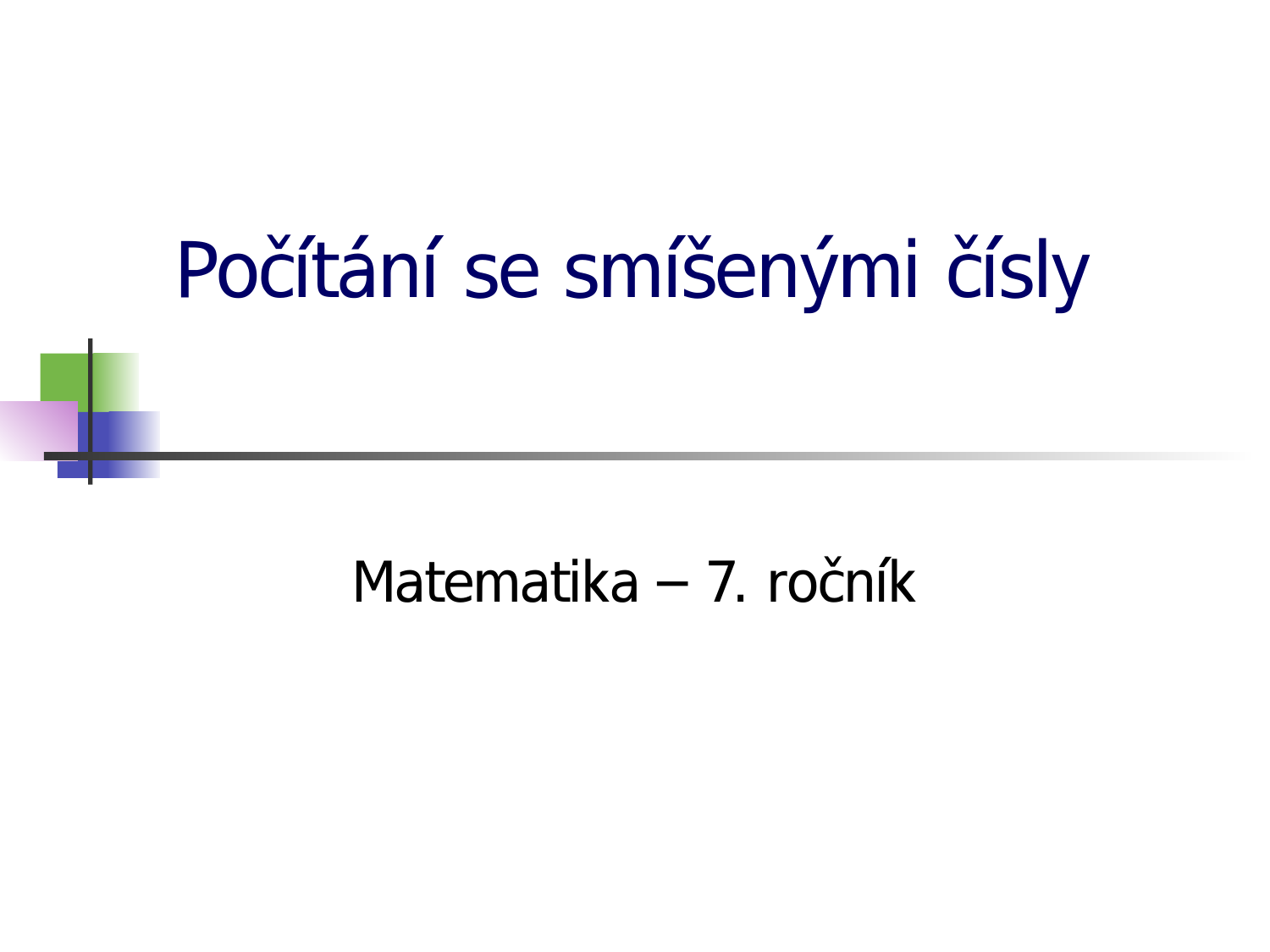

# Počítání se smíšenými čísly
Matematika – 7. ročník